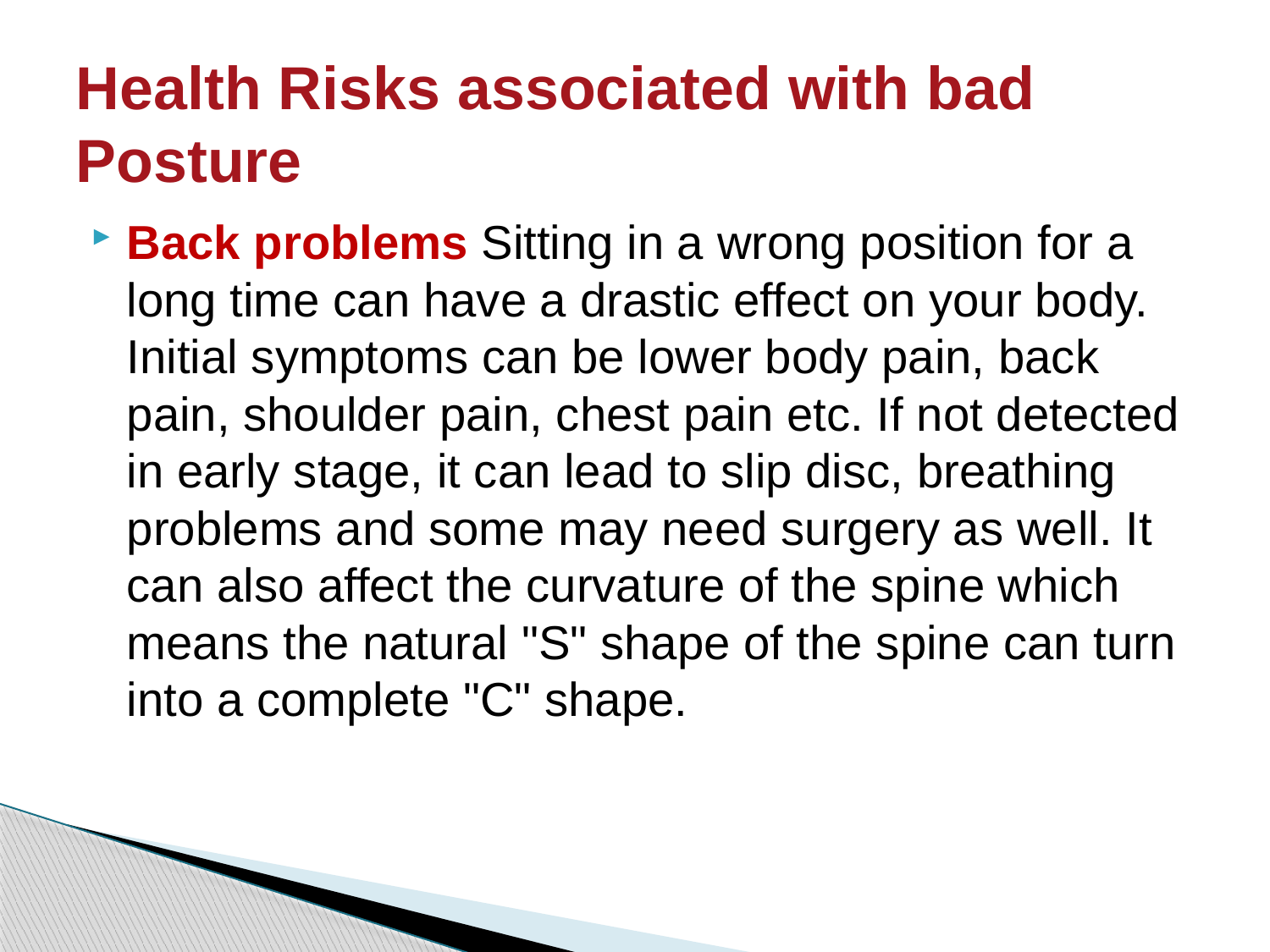

# Health Risks associated with bad Posture
Back problems Sitting in a wrong position for a long time can have a drastic effect on your body. Initial symptoms can be lower body pain, back pain, shoulder pain, chest pain etc. If not detected in early stage, it can lead to slip disc, breathing problems and some may need surgery as well. It can also affect the curvature of the spine which means the natural "S" shape of the spine can turn into a complete "C" shape.